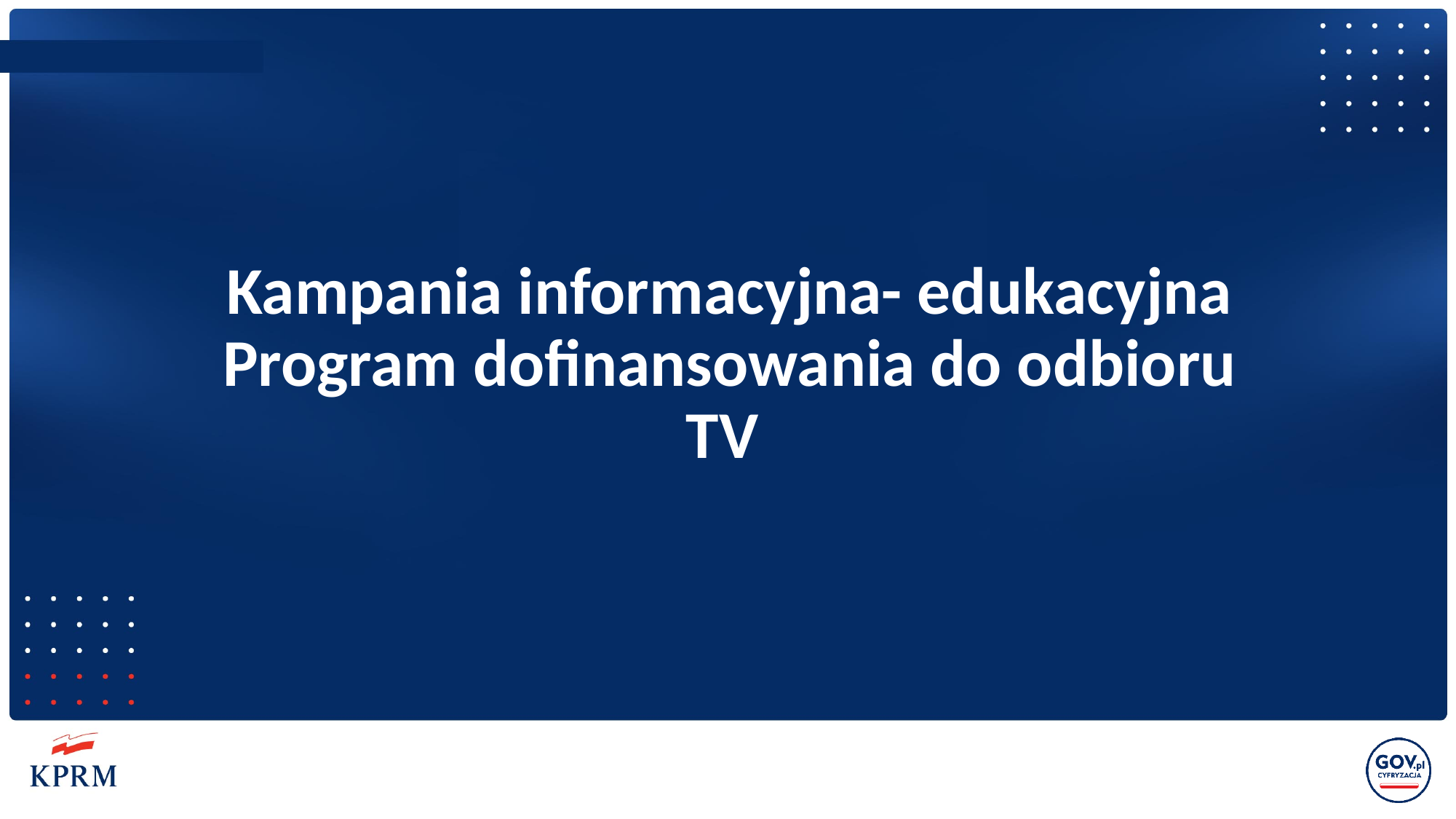

# Kampania informacyjna- edukacyjna Program dofinansowania do odbioru TV